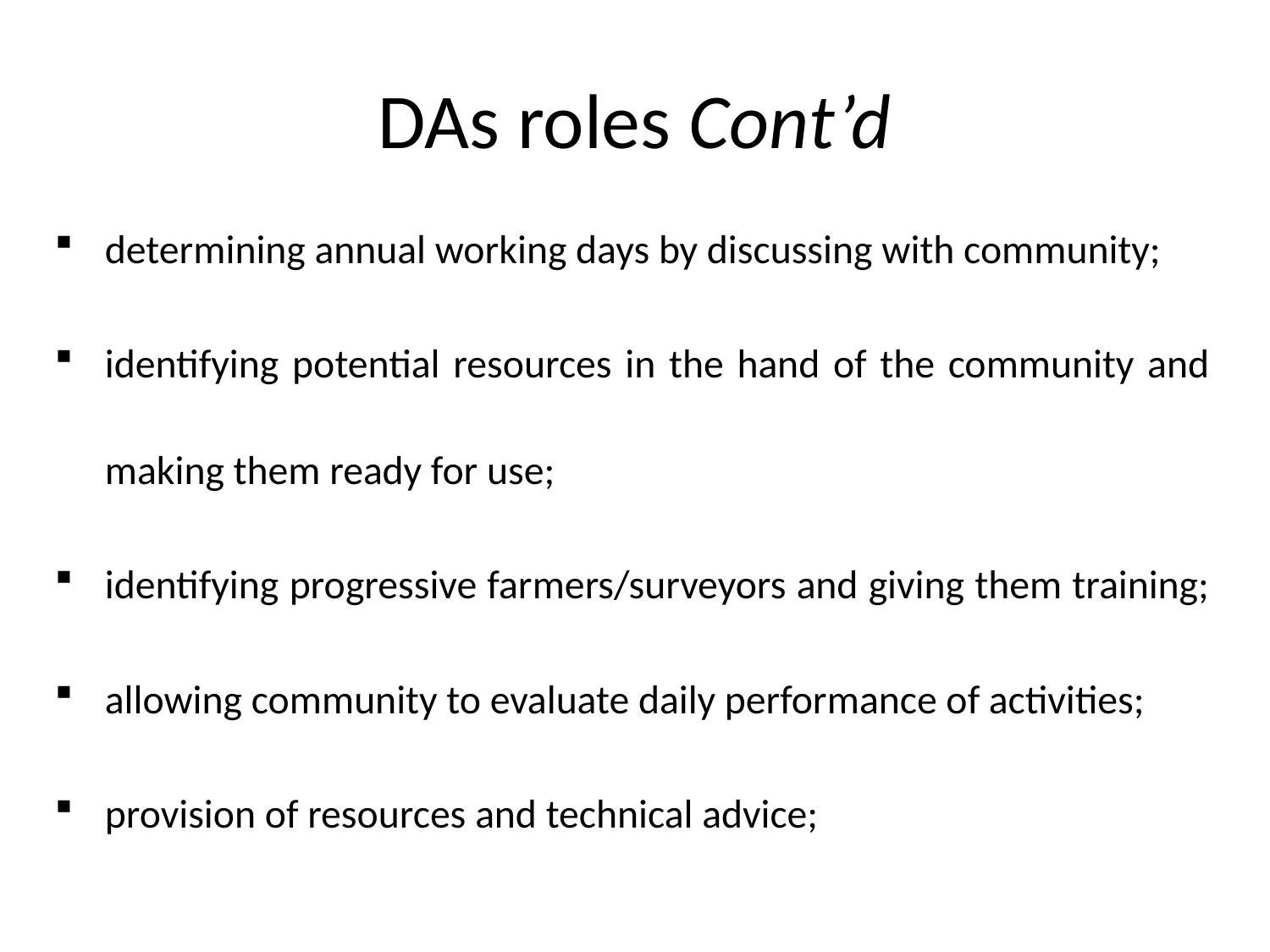

# DAs roles Cont’d
determining annual working days by discussing with community;
identifying potential resources in the hand of the community and making them ready for use;
identifying progressive farmers/surveyors and giving them training;
allowing community to evaluate daily performance of activities;
provision of resources and technical advice;